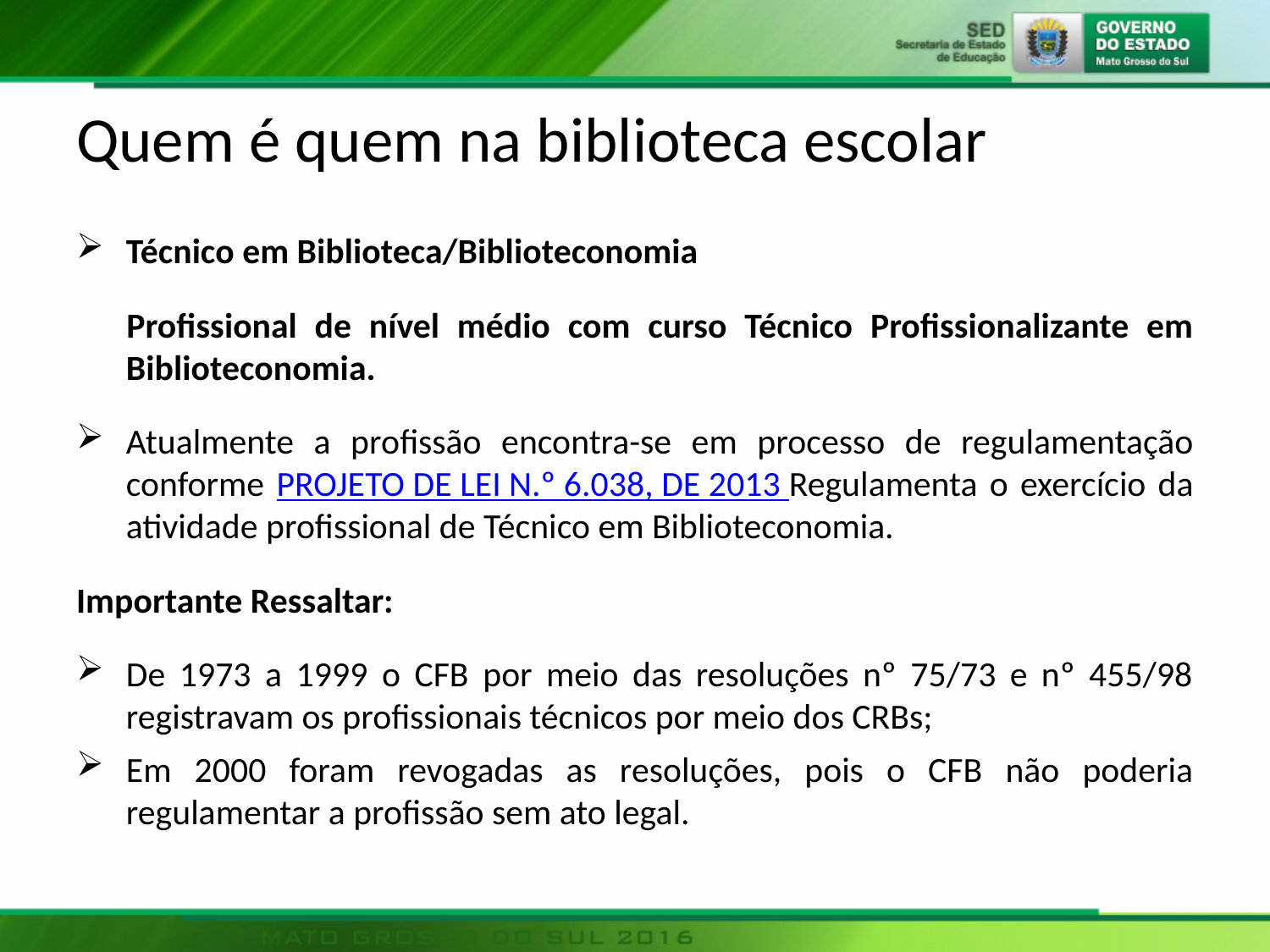

# Quem é quem na biblioteca escolar
Técnico em Biblioteca/Biblioteconomia

Profissional de nível médio com curso Técnico Profissionalizante em Biblioteconomia.

Atualmente a profissão encontra-se em processo de regulamentação conforme PROJETO DE LEI N.º 6.038, DE 2013 Regulamenta o exercício da atividade profissional de Técnico em Biblioteconomia.

Importante Ressaltar:

De 1973 a 1999 o CFB por meio das resoluções nº 75/73 e nº 455/98 registravam os profissionais técnicos por meio dos CRBs;
Em 2000 foram revogadas as resoluções, pois o CFB não poderia regulamentar a profissão sem ato legal.